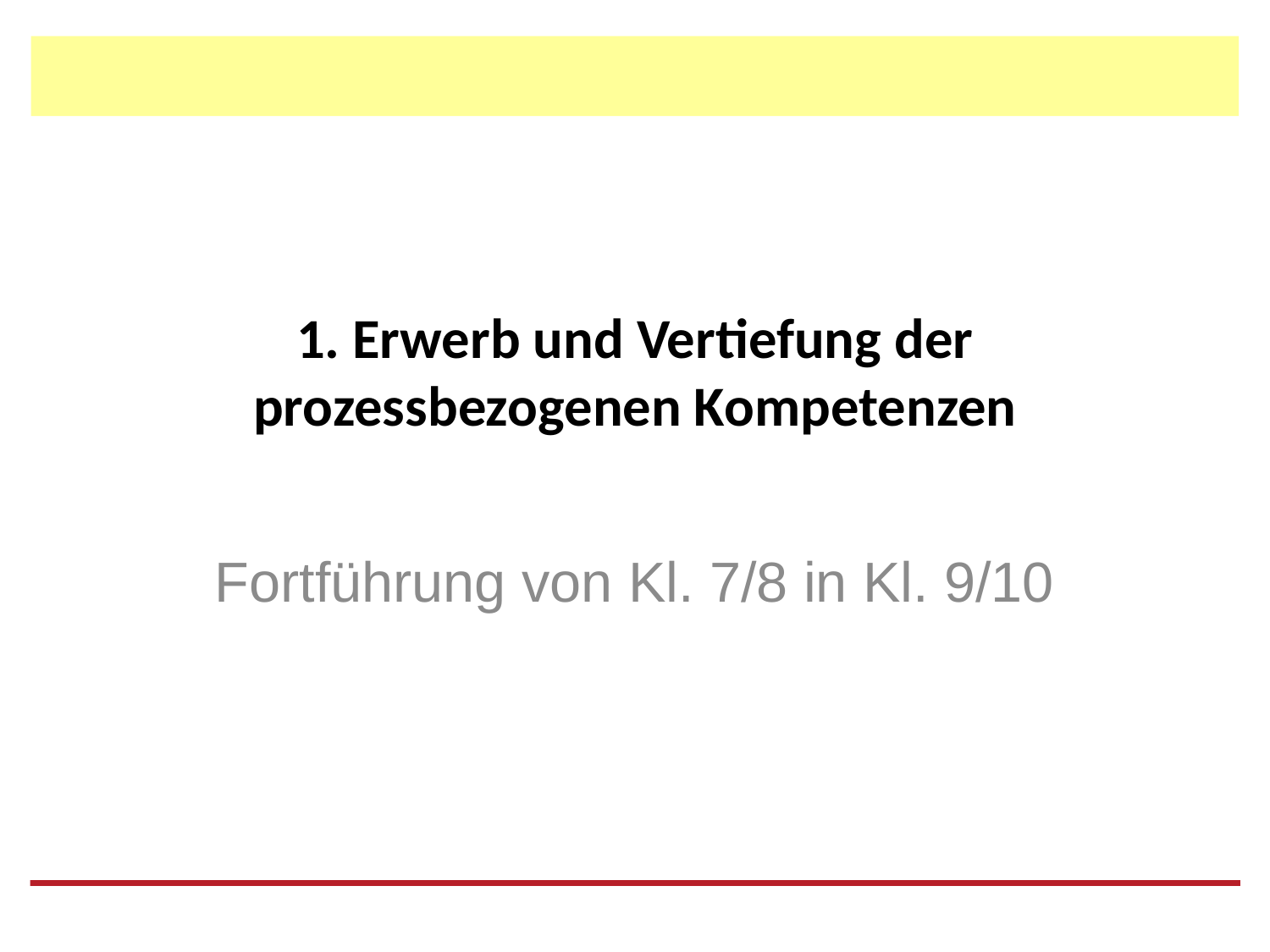

# 1. Erwerb und Vertiefung der prozessbezogenen Kompetenzen
Fortführung von Kl. 7/8 in Kl. 9/10